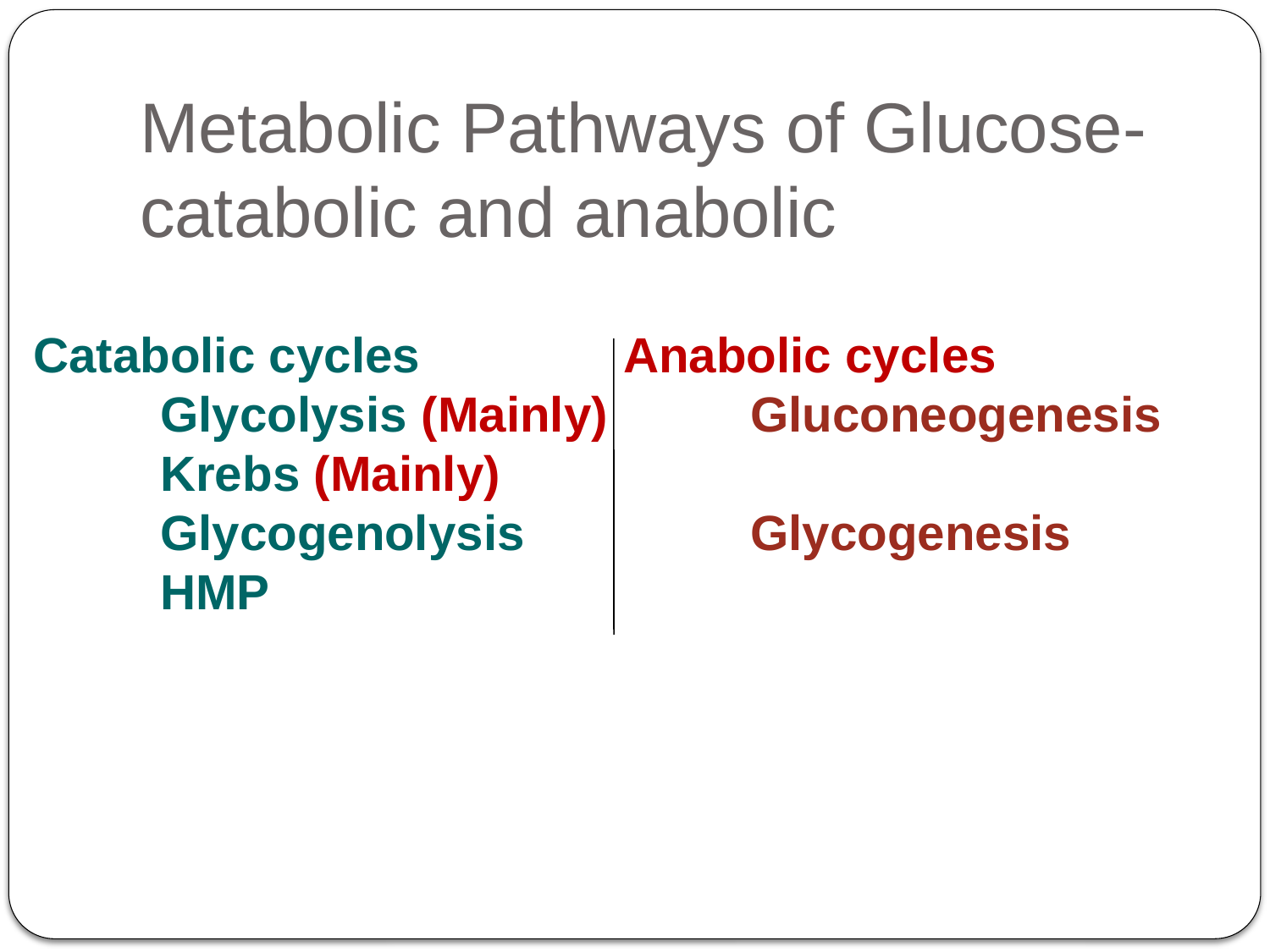

# Metabolic Pathways of Glucose- catabolic and anabolic
Catabolic cycles
	Glycolysis (Mainly)
	Krebs (Mainly)
	Glycogenolysis
	HMP
Anabolic cycles
	Gluconeogenesis

	Glycogenesis